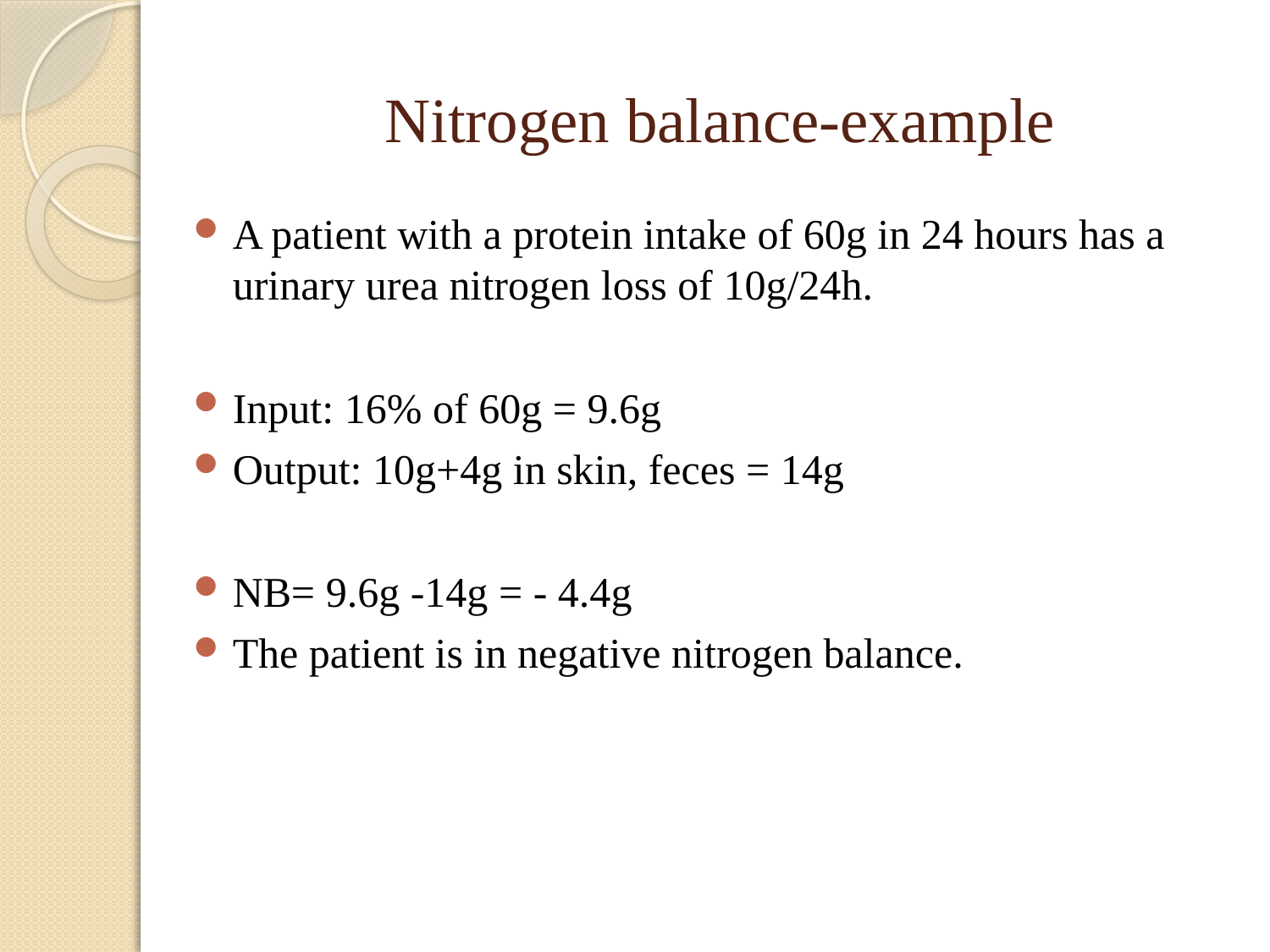

# Nitrogen balance-example
A patient with a protein intake of 60g in 24 hours has a urinary urea nitrogen loss of 10g/24h.

Input: 16% of 60g = 9.6g
Output: 10g+4g in skin, feces = 14g

NB= 9.6g -14g = - 4.4g
The patient is in negative nitrogen balance.